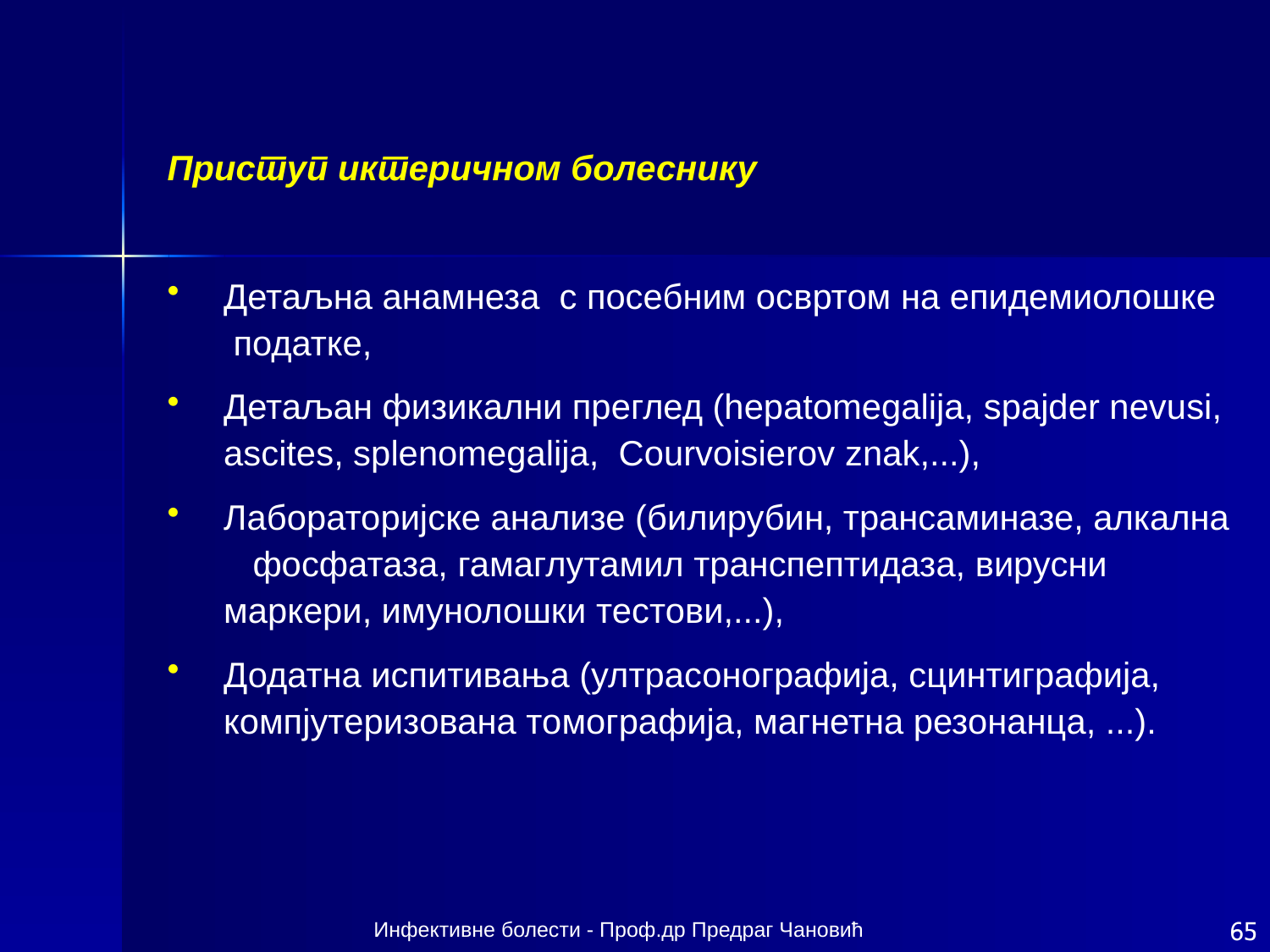

Приступ иктеричном болеснику

Детаљна анамнеза  с посебним освртом на епидемиолошке
 податке,
Детаљан физикални преглед (hepatomegalija, spajder nevusi, ascites, splenomegalija,  Courvoisierov znak,...),
Лабораторијске анализе (билирубин, трансаминазе, алкална     фосфатаза, гамаглутамил транспептидаза, вирусни маркери, имунолошки тестови,...),
Додатна испитивања (ултрасонографија, сцинтиграфија,
компјутеризована томографија, магнетна резонанца, ...).
Инфективне болести - Проф.др Предраг Чановић
65